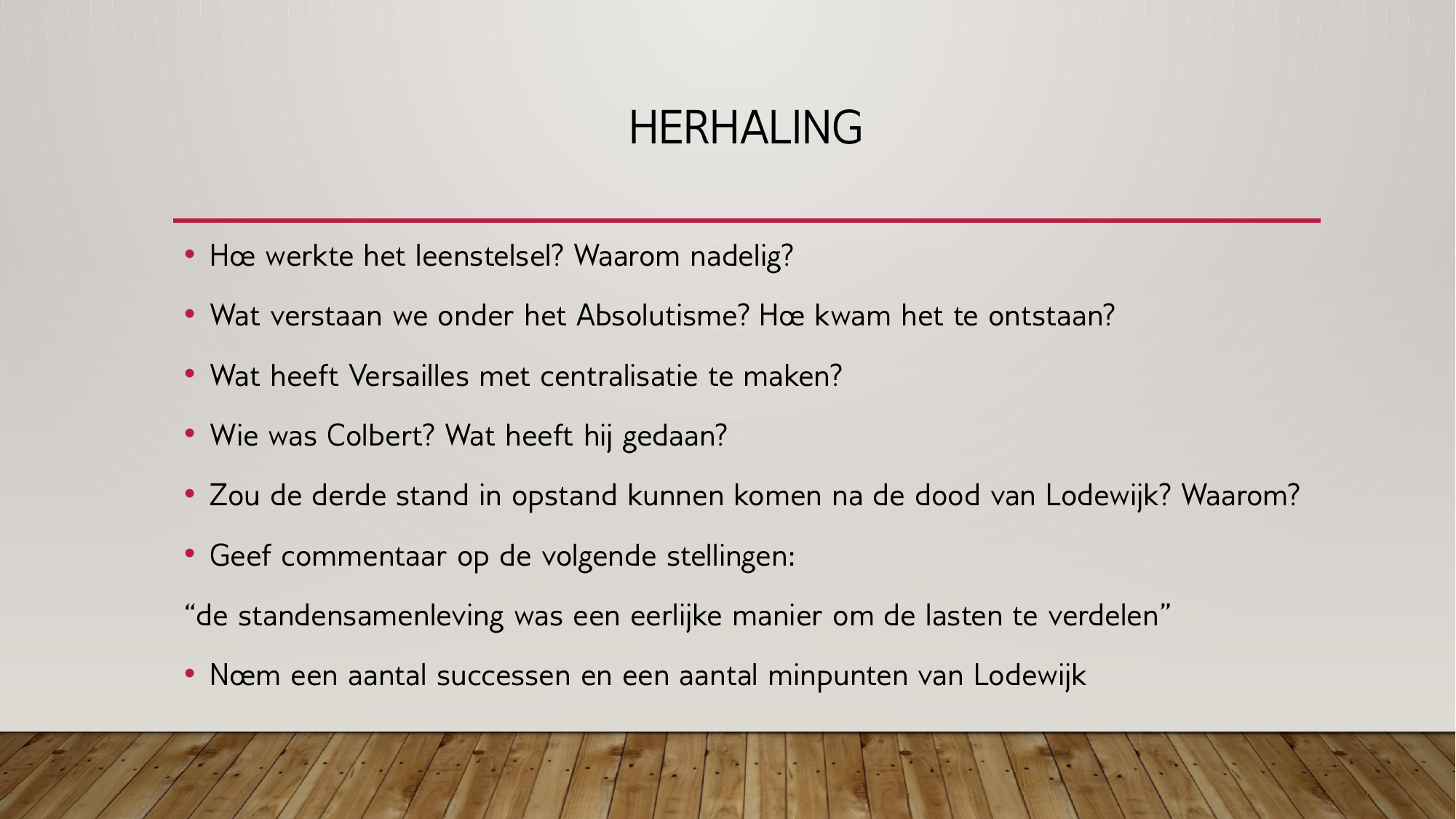

# Herhaling
Hoe werkte het leenstelsel? Waarom nadelig?
Wat verstaan we onder het Absolutisme? Hoe kwam het te ontstaan?
Wat heeft Versailles met centralisatie te maken?
Wie was Colbert? Wat heeft hij gedaan?
Zou de derde stand in opstand kunnen komen na de dood van Lodewijk? Waarom?
Geef commentaar op de volgende stellingen:
“de standensamenleving was een eerlijke manier om de lasten te verdelen”
Noem een aantal successen en een aantal minpunten van Lodewijk